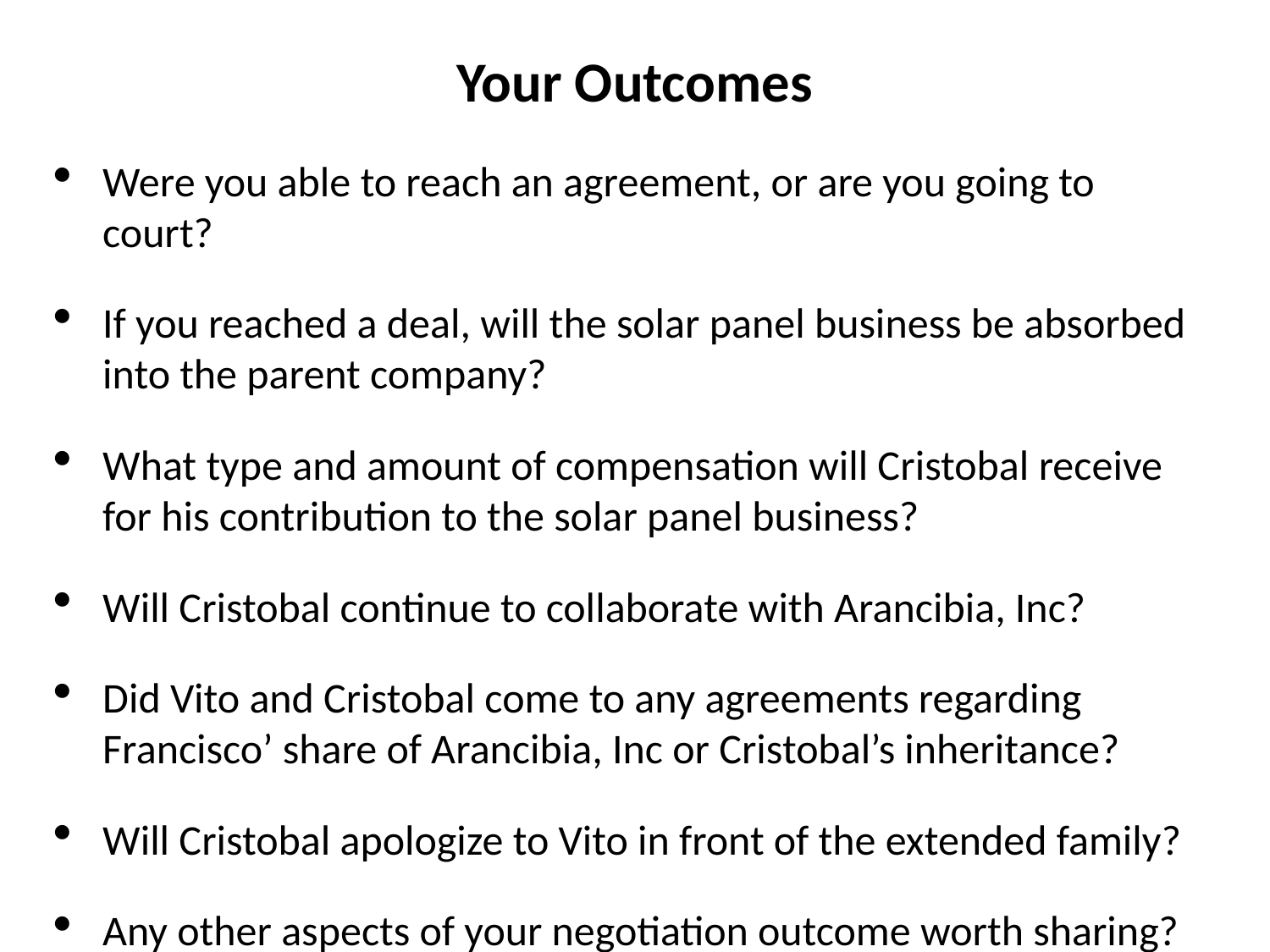

# Your Outcomes
Were you able to reach an agreement, or are you going to court?
If you reached a deal, will the solar panel business be absorbed into the parent company?
What type and amount of compensation will Cristobal receive for his contribution to the solar panel business?
Will Cristobal continue to collaborate with Arancibia, Inc?
Did Vito and Cristobal come to any agreements regarding Francisco’ share of Arancibia, Inc or Cristobal’s inheritance?
Will Cristobal apologize to Vito in front of the extended family?
Any other aspects of your negotiation outcome worth sharing?